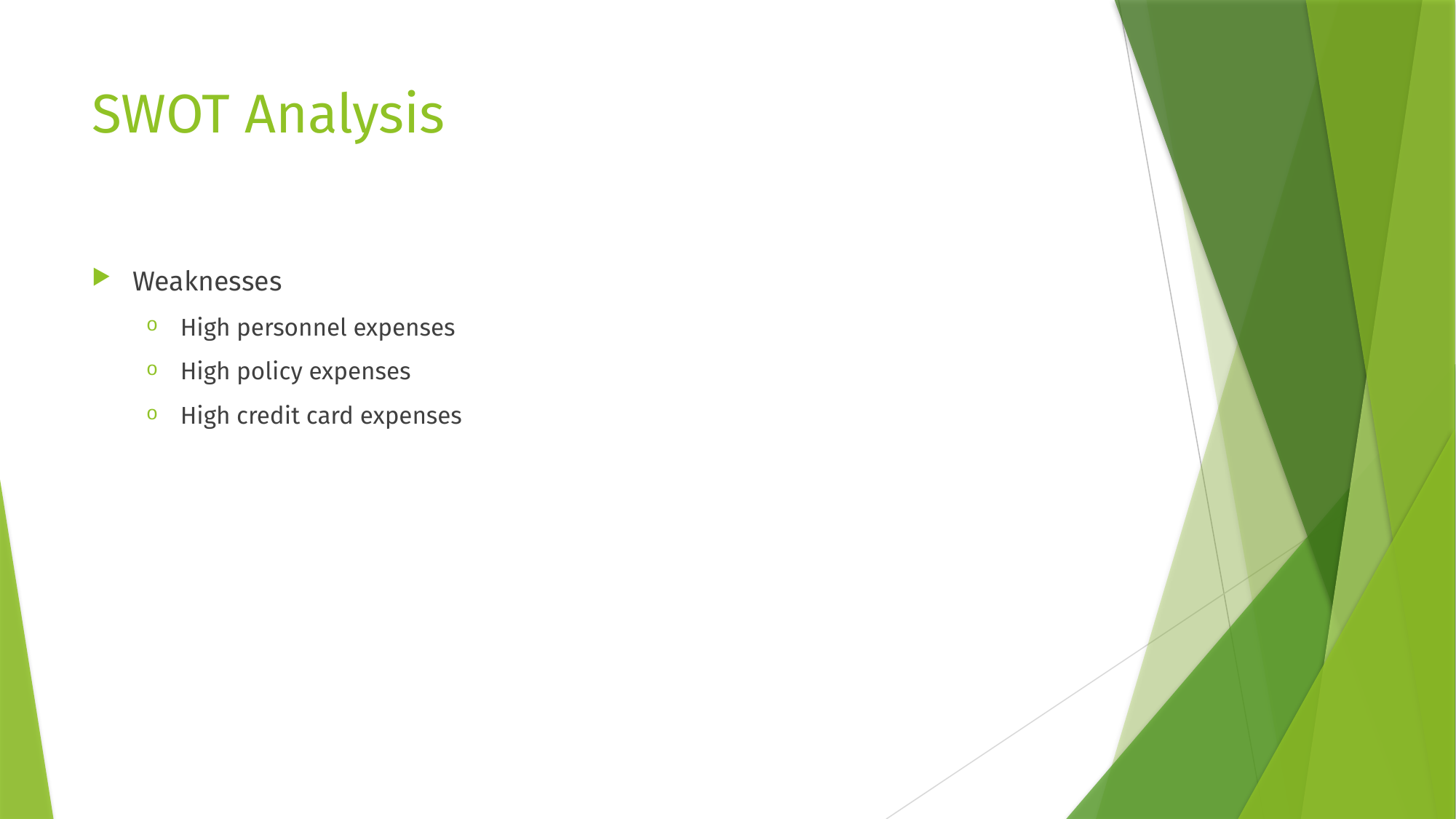

# SWOT Analysis
Weaknesses
High personnel expenses
High policy expenses
High credit card expenses